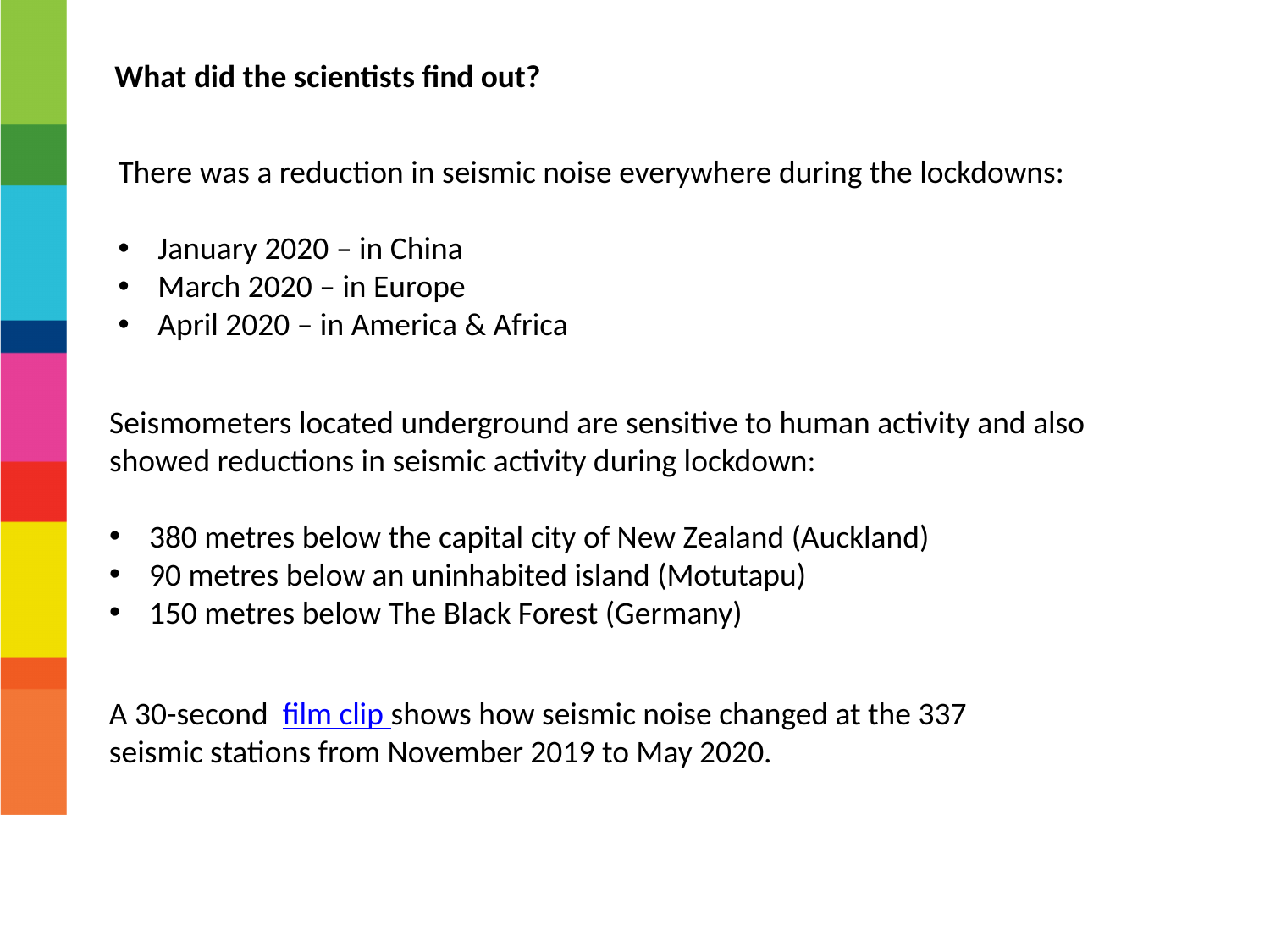

What did the scientists find out?
There was a reduction in seismic noise everywhere during the lockdowns:

January 2020 – in China
March 2020 – in Europe
April 2020 – in America & Africa
Seismometers located underground are sensitive to human activity and also showed reductions in seismic activity during lockdown:

380 metres below the capital city of New Zealand (Auckland)
90 metres below an uninhabited island (Motutapu)
150 metres below The Black Forest (Germany)
A 30-second  film clip shows how seismic noise changed at the 337 seismic stations from November 2019 to May 2020.